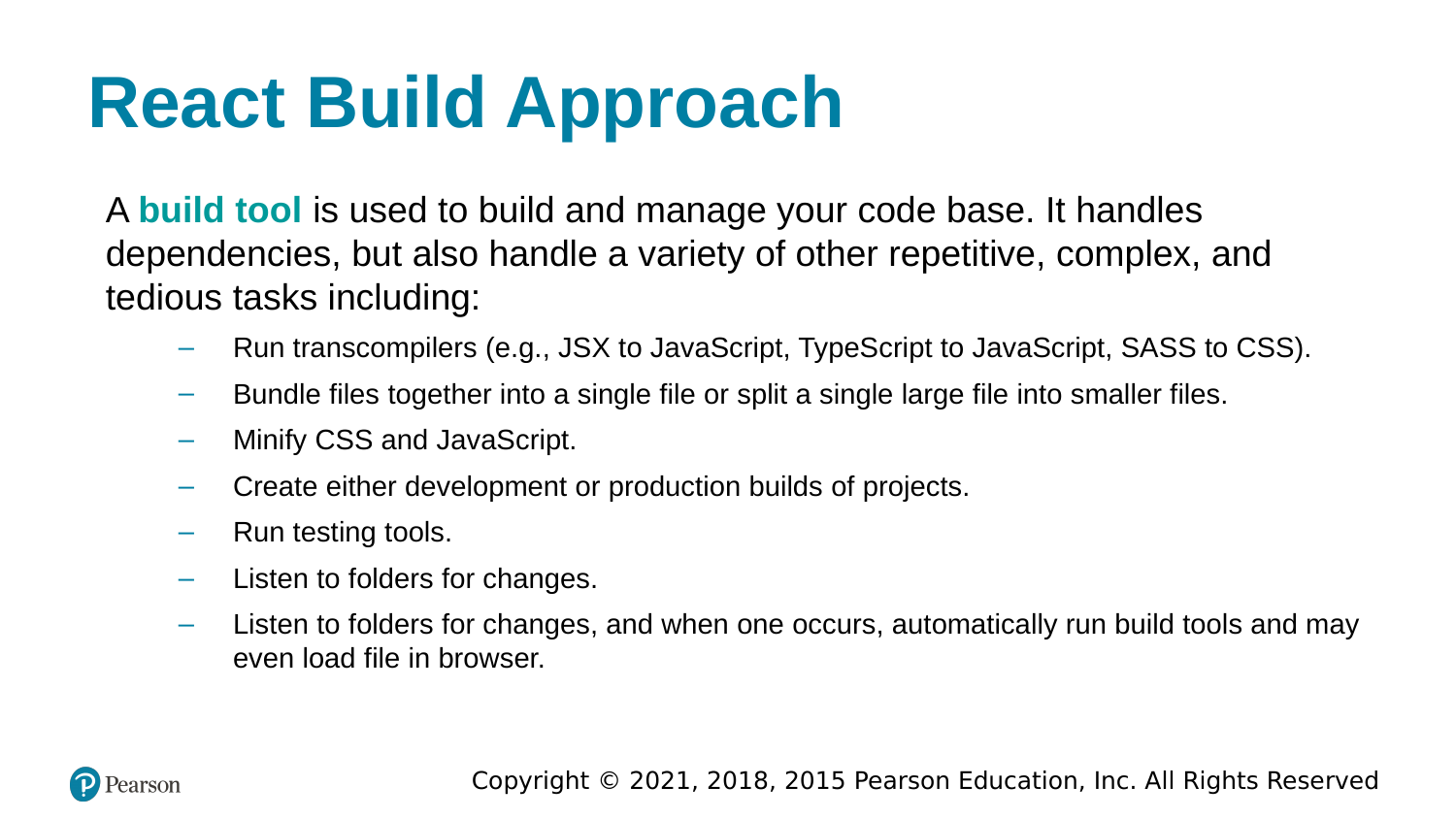

# React Build Approach
A build tool is used to build and manage your code base. It handles dependencies, but also handle a variety of other repetitive, complex, and tedious tasks including:
Run transcompilers (e.g., JSX to JavaScript, TypeScript to JavaScript, SASS to CSS).
Bundle files together into a single file or split a single large file into smaller files.D
Minify CSS and JavaScript.
Create either development or production builds of projects.
Run testing tools.
Listen to folders for changes.
Listen to folders for changes, and when one occurs, automatically run build tools and may even load file in browser. S-ON